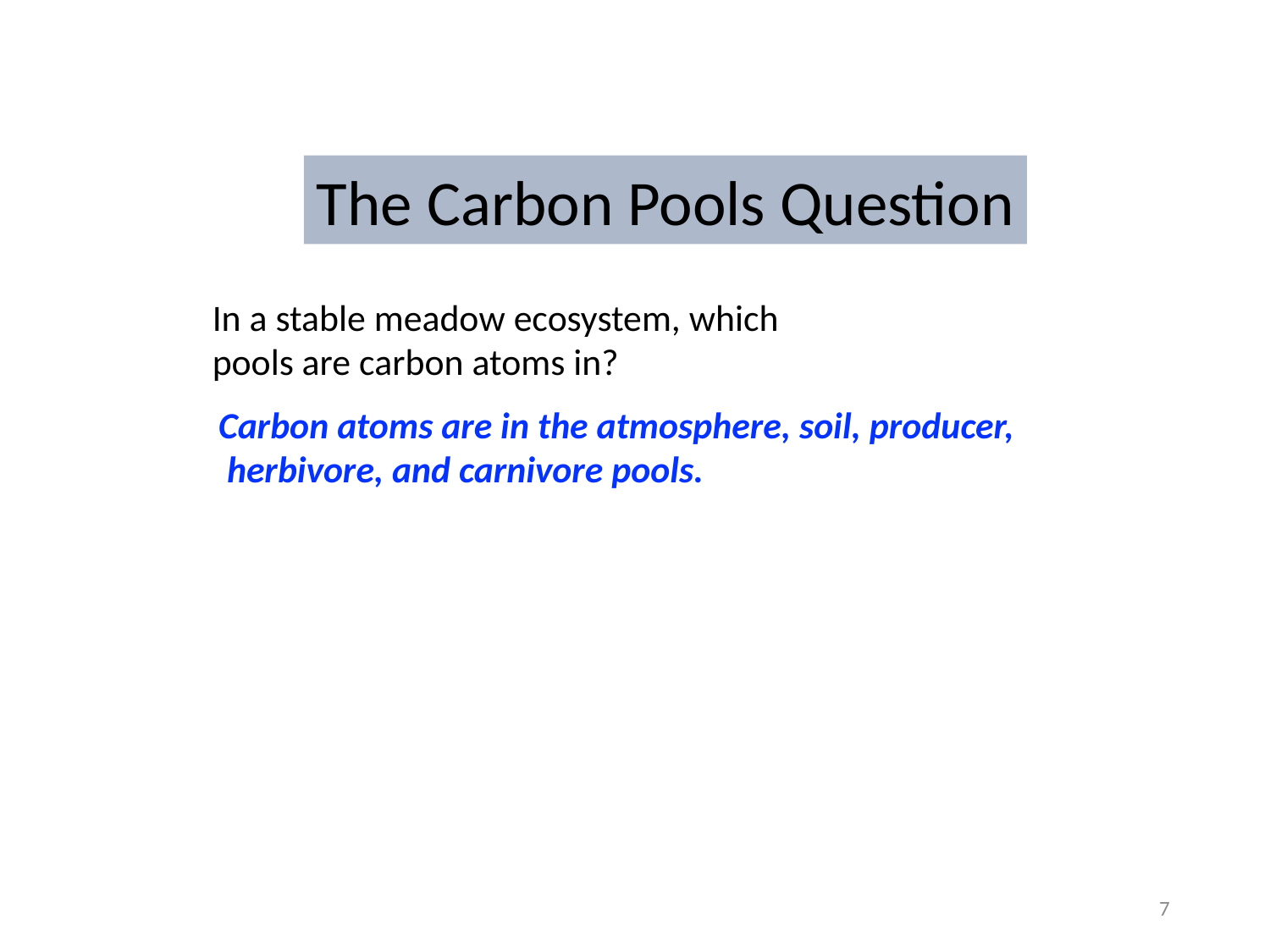

The Carbon Pools Question
In a stable meadow ecosystem, which pools are carbon atoms in?

Carbon atoms are in the atmosphere, soil, producer,
 herbivore, and carnivore pools.
7